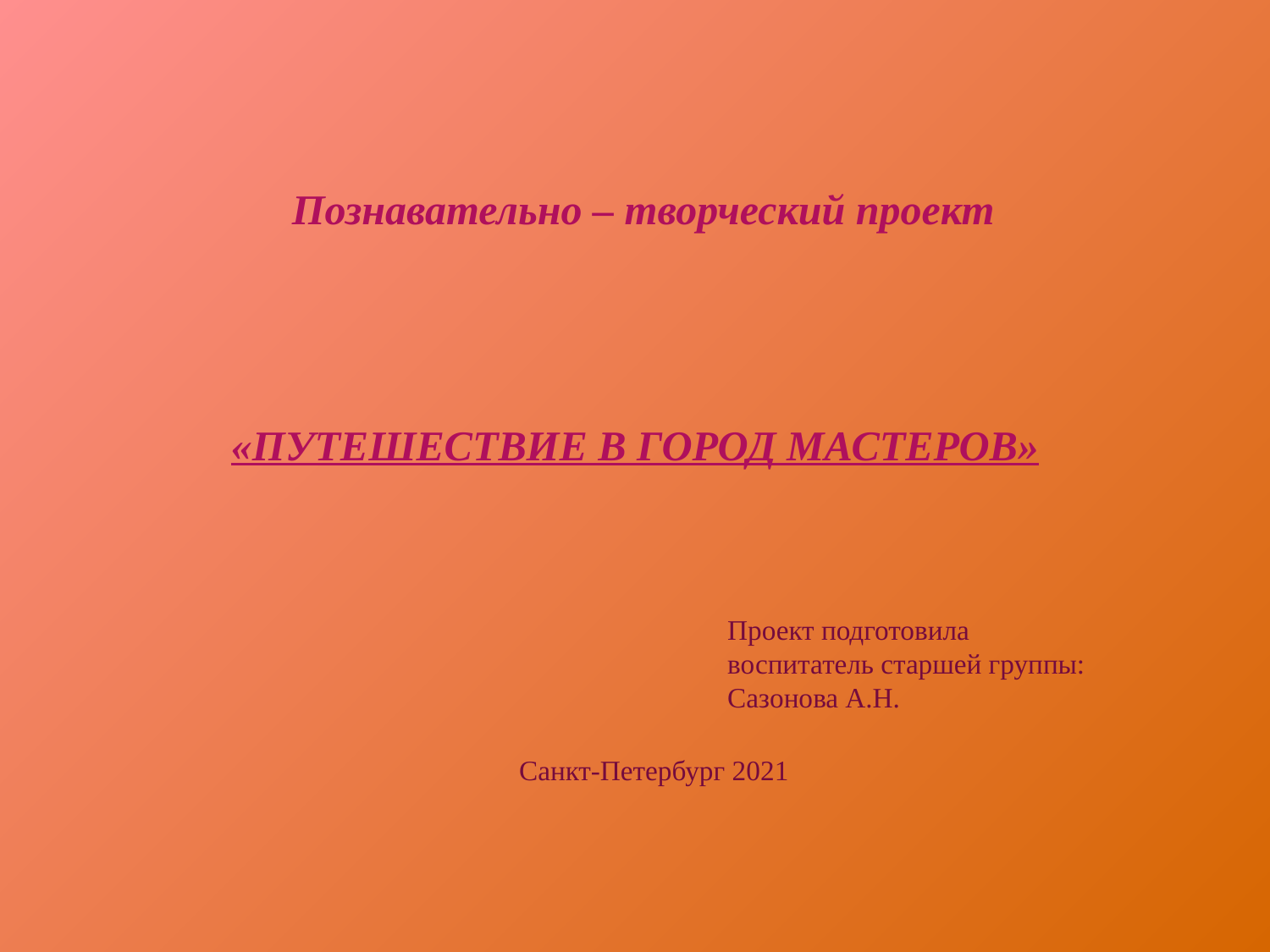

Познавательно – творческий проект
«ПУТЕШЕСТВИЕ В ГОРОД МАСТЕРОВ»
Проект подготовила
воспитатель старшей группы:
Сазонова А.Н.
Санкт-Петербург 2021